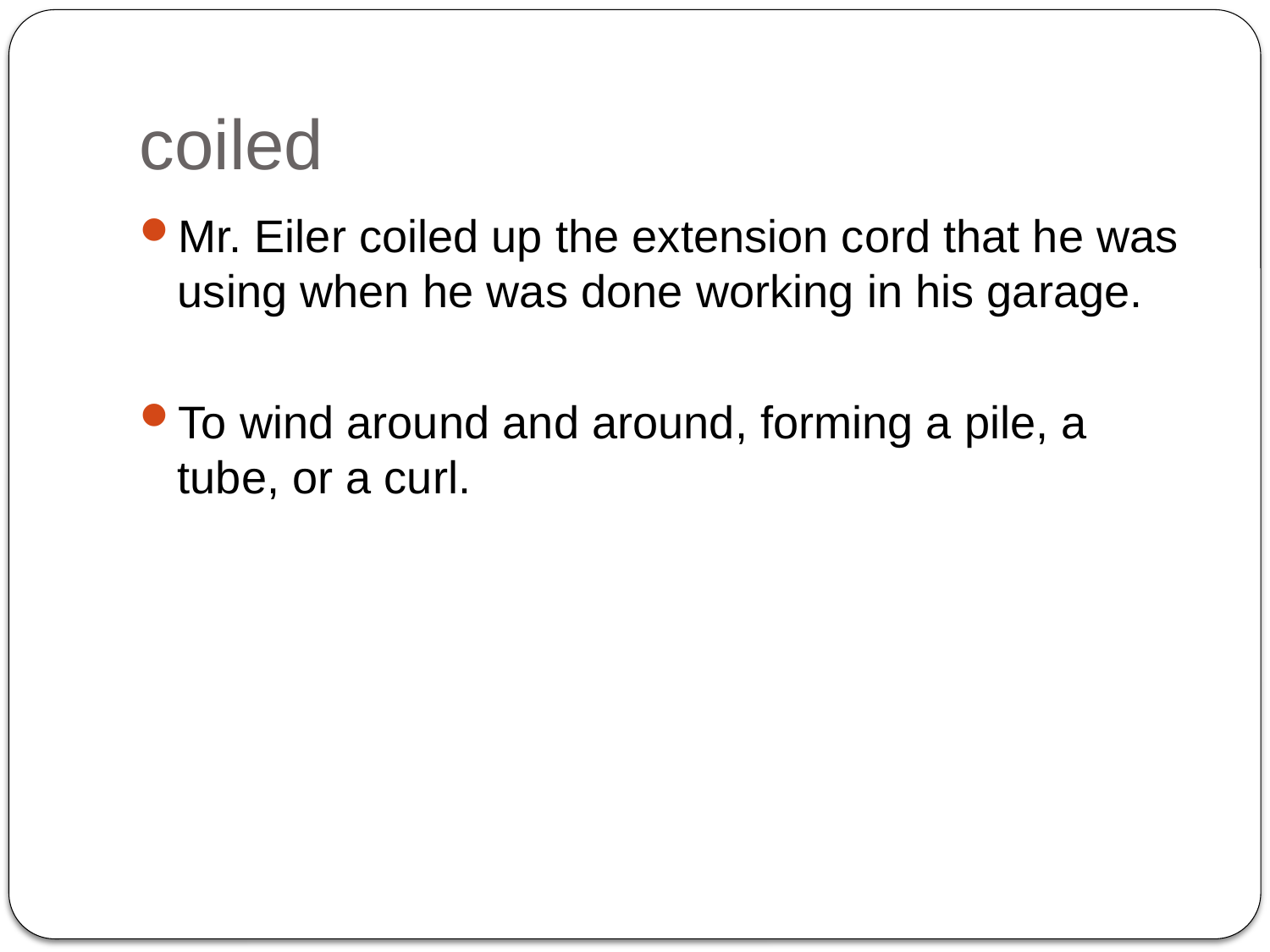

# coiled
Mr. Eiler coiled up the extension cord that he was using when he was done working in his garage.

To wind around and around, forming a pile, a tube, or a curl.